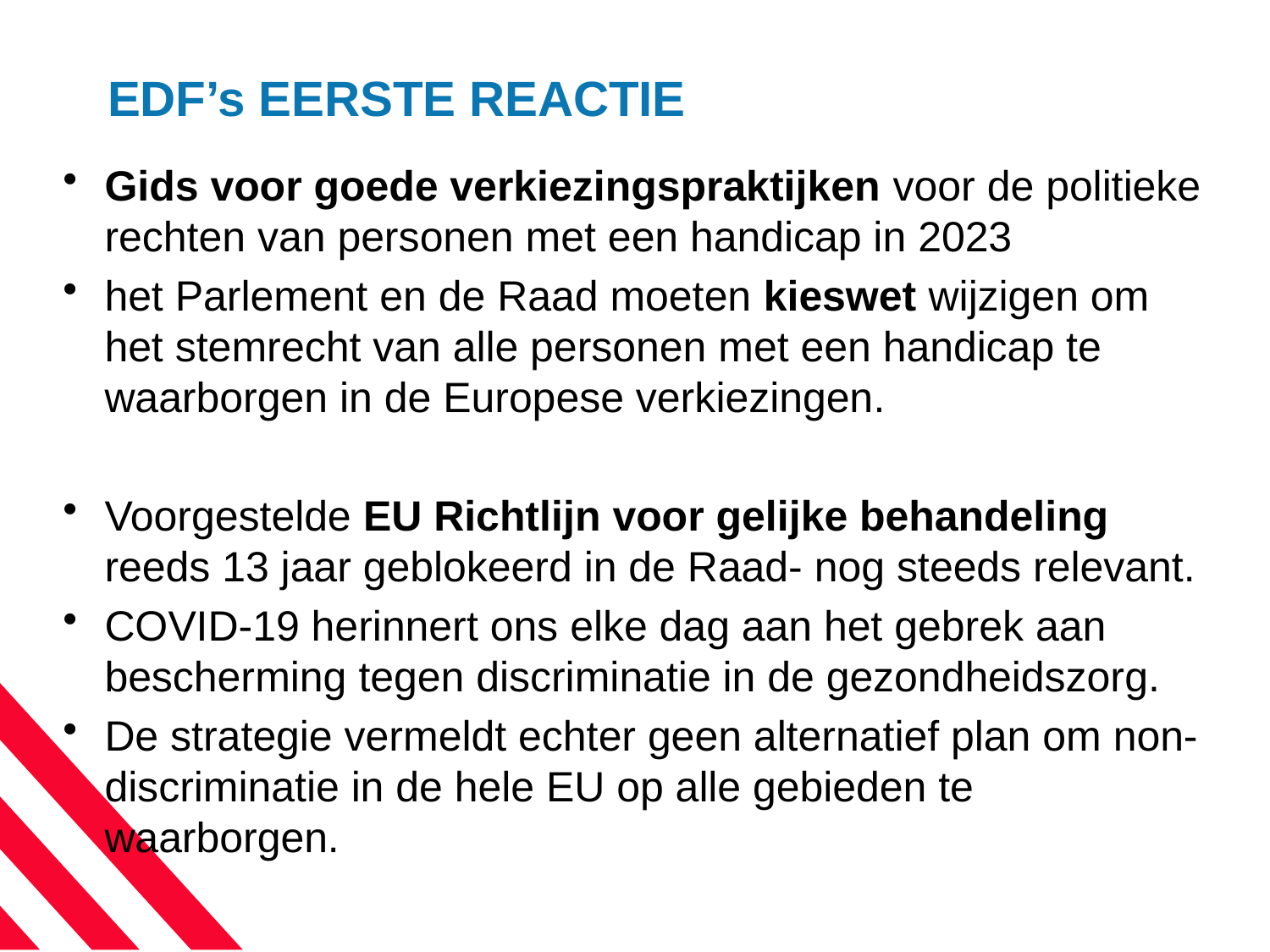

# EDF’s EERSTE REACTIE
Gids voor goede verkiezingspraktijken voor de politieke rechten van personen met een handicap in 2023
het Parlement en de Raad moeten kieswet wijzigen om het stemrecht van alle personen met een handicap te waarborgen in de Europese verkiezingen.

Voorgestelde EU Richtlijn voor gelijke behandeling reeds 13 jaar geblokeerd in de Raad- nog steeds relevant.
COVID-19 herinnert ons elke dag aan het gebrek aan bescherming tegen discriminatie in de gezondheidszorg.
De strategie vermeldt echter geen alternatief plan om non-discriminatie in de hele EU op alle gebieden te waarborgen.